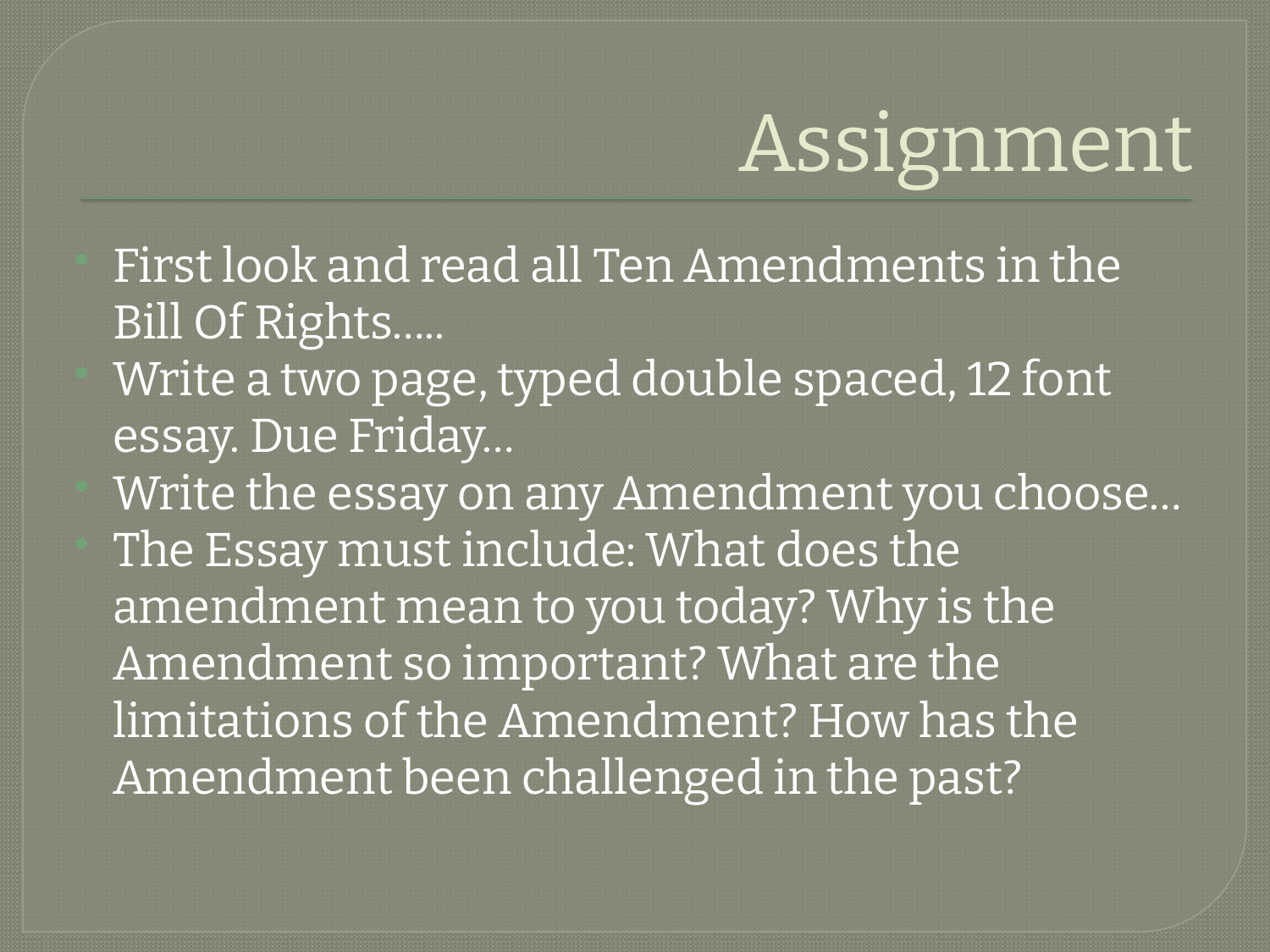

# Assignment
First look and read all Ten Amendments in the Bill Of Rights…..
Write a two page, typed double spaced, 12 font essay. Due Friday…
Write the essay on any Amendment you choose…
The Essay must include: What does the amendment mean to you today? Why is the Amendment so important? What are the limitations of the Amendment? How has the Amendment been challenged in the past?